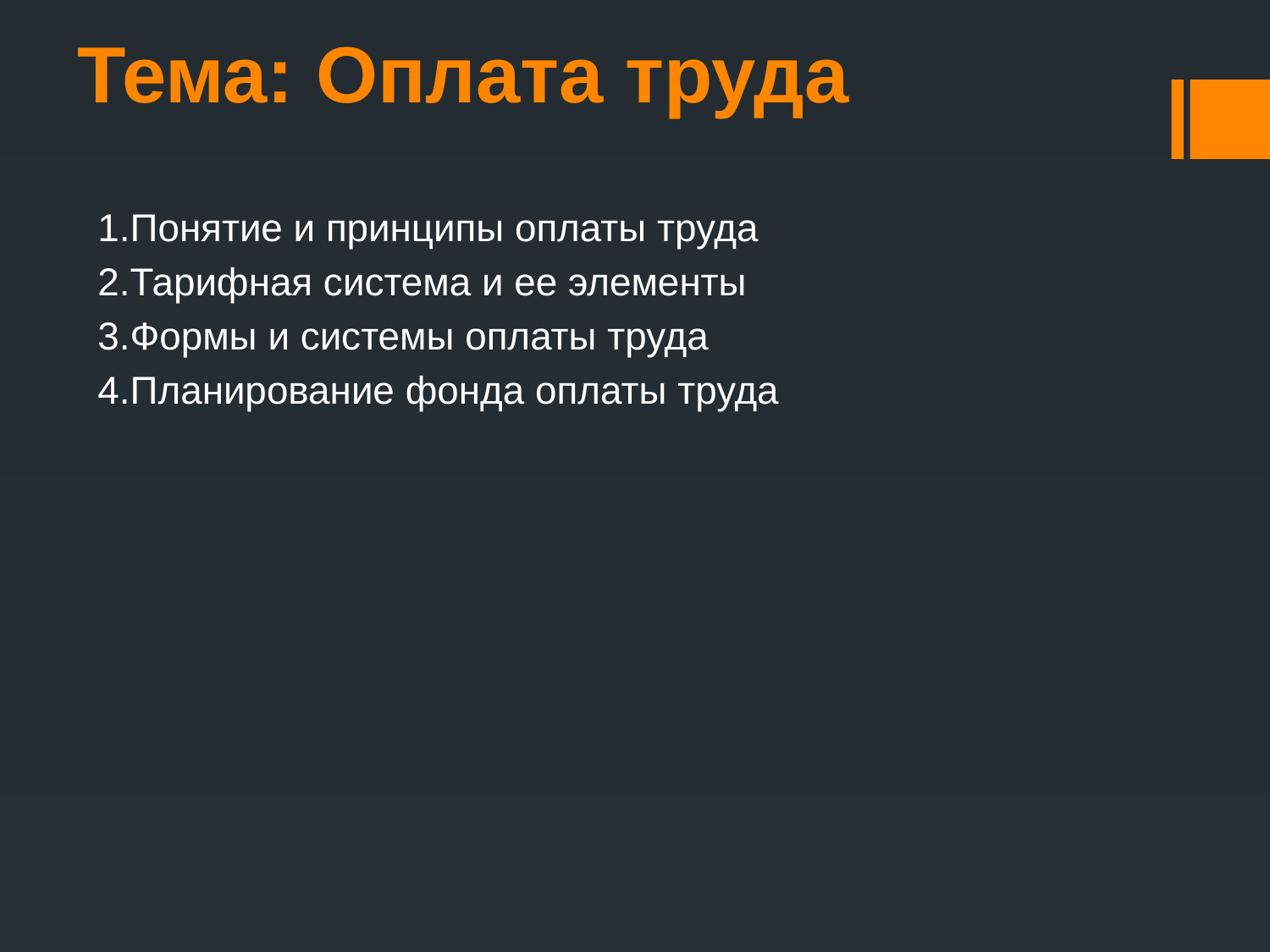

# Тема: Оплата труда
1.Понятие и принципы оплаты труда
2.Тарифная система и ее элементы
3.Формы и системы оплаты труда
4.Планирование фонда оплаты труда